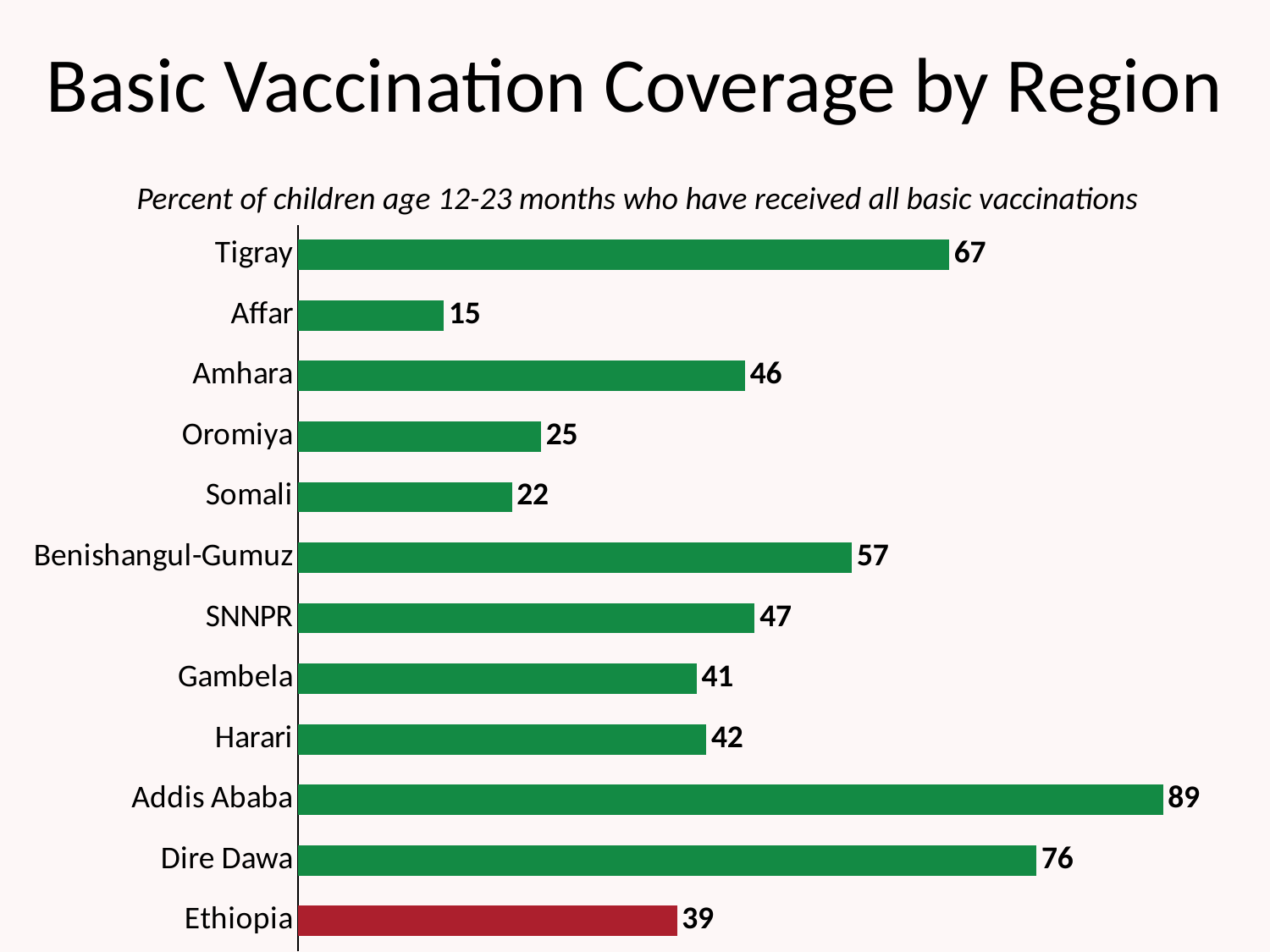

# Basic Vaccination Coverage by Region
Percent of children age 12-23 months who have received all basic vaccinations

### Chart

| Category | Series 1 |
|---|---|
| Ethiopia | 39.0 |
| Dire Dawa | 76.0 |
| Addis Ababa | 89.0 |
| Harari | 42.0 |
| Gambela | 41.0 |
| SNNPR | 47.0 |
| Benishangul-Gumuz | 57.0 |
| Somali | 22.0 |
| Oromiya | 25.0 |
| Amhara | 46.0 |
| Affar | 15.0 |
| Tigray | 67.0 |